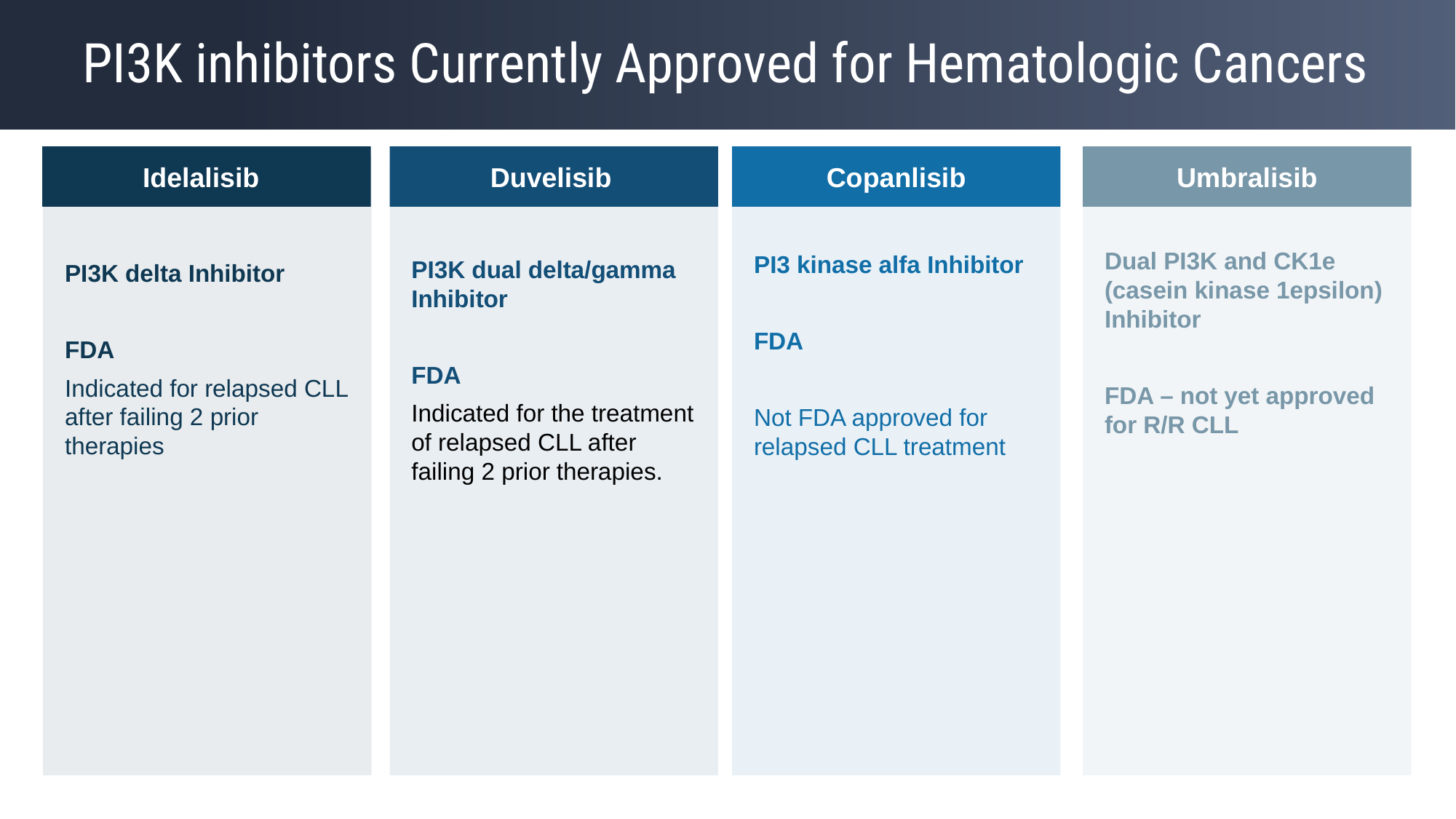

# PI3K inhibitors Currently Approved for Hematologic Cancers

PI3 kinase alfa Inhibitor

FDA

Not FDA approved for relapsed CLL treatment
Copanlisib
Idelalisib
Duvelisib
Umbralisib

PI3K delta Inhibitor

FDA
Indicated for relapsed CLL after failing 2 prior therapies

Dual PI3K and CK1e (casein kinase 1epsilon) Inhibitor

FDA – not yet approved for R/R CLL

PI3K dual delta/gamma Inhibitor

FDA
Indicated for the treatment of relapsed CLL after failing 2 prior therapies.